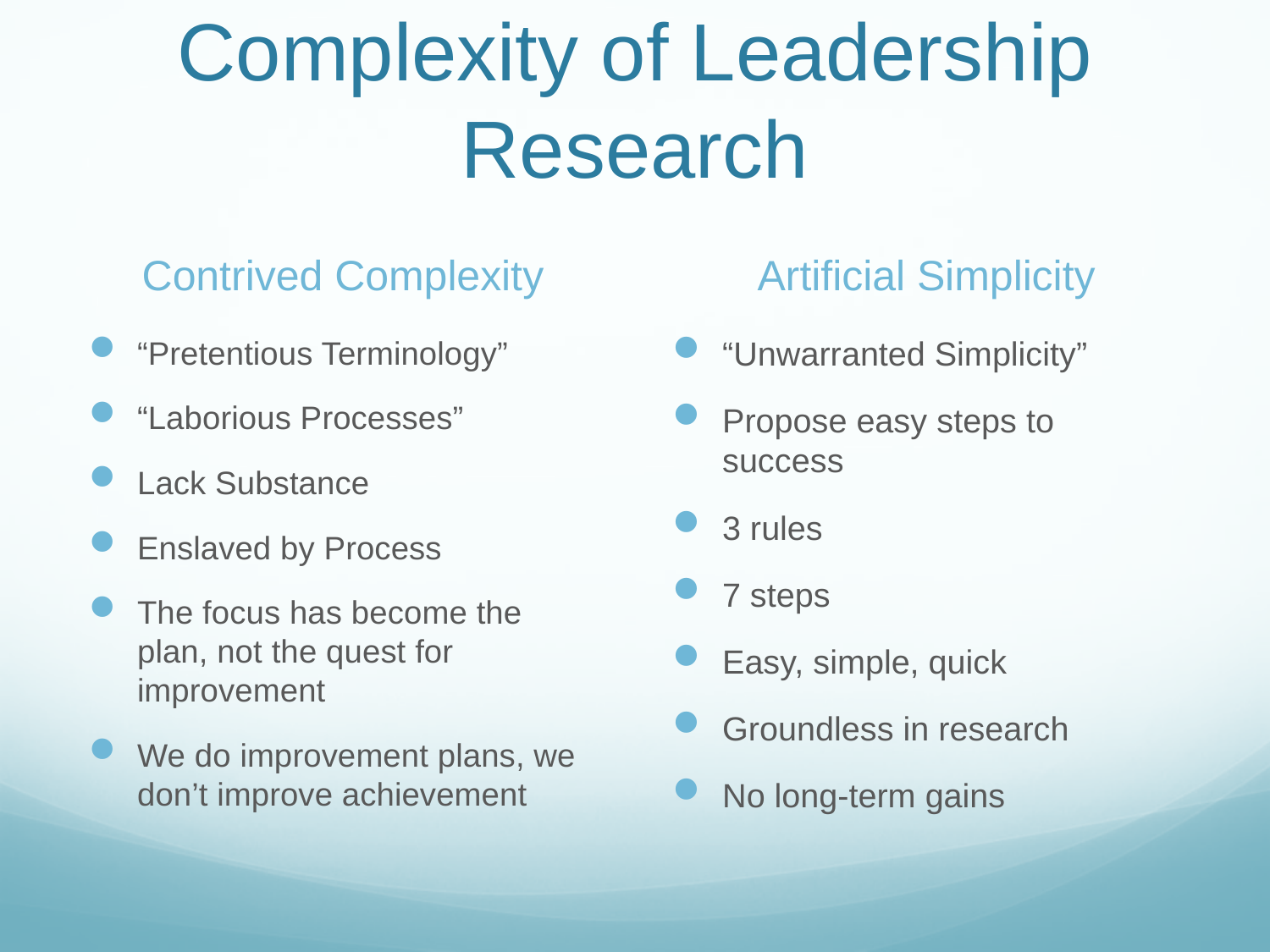

# Complexity of Leadership Research
Contrived Complexity
Artificial Simplicity
“Pretentious Terminology”
“Laborious Processes”
Lack Substance
Enslaved by Process
The focus has become the plan, not the quest for improvement
We do improvement plans, we don’t improve achievement
“Unwarranted Simplicity”
Propose easy steps to success
3 rules
7 steps
Easy, simple, quick
Groundless in research
No long-term gains